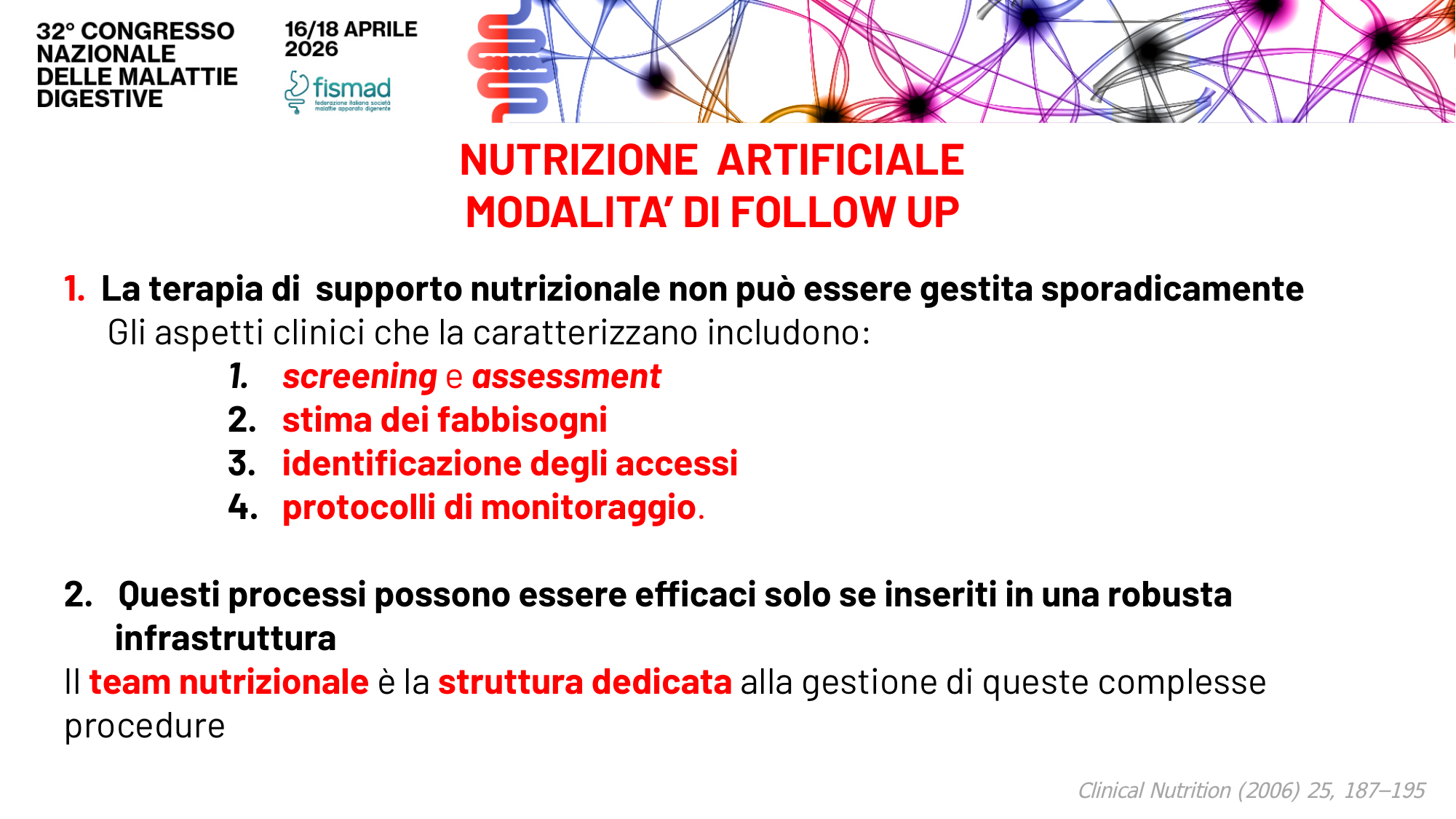

NUTRIZIONE  ARTIFICIALE
MODALITA’ DI FOLLOW UP
1.  La terapia di  supporto nutrizionale non può essere gestita sporadicamente
      Gli aspetti clinici che la caratterizzano includono:
screening e assessment
stima dei fabbisogni
identificazione degli accessi
protocolli di monitoraggio.

Questi processi possono essere efficaci solo se inseriti in una robusta
       infrastruttura
Il team nutrizionale è la struttura dedicata alla gestione di queste complesse procedure
Clinical Nutrition (2006) 25, 187–195